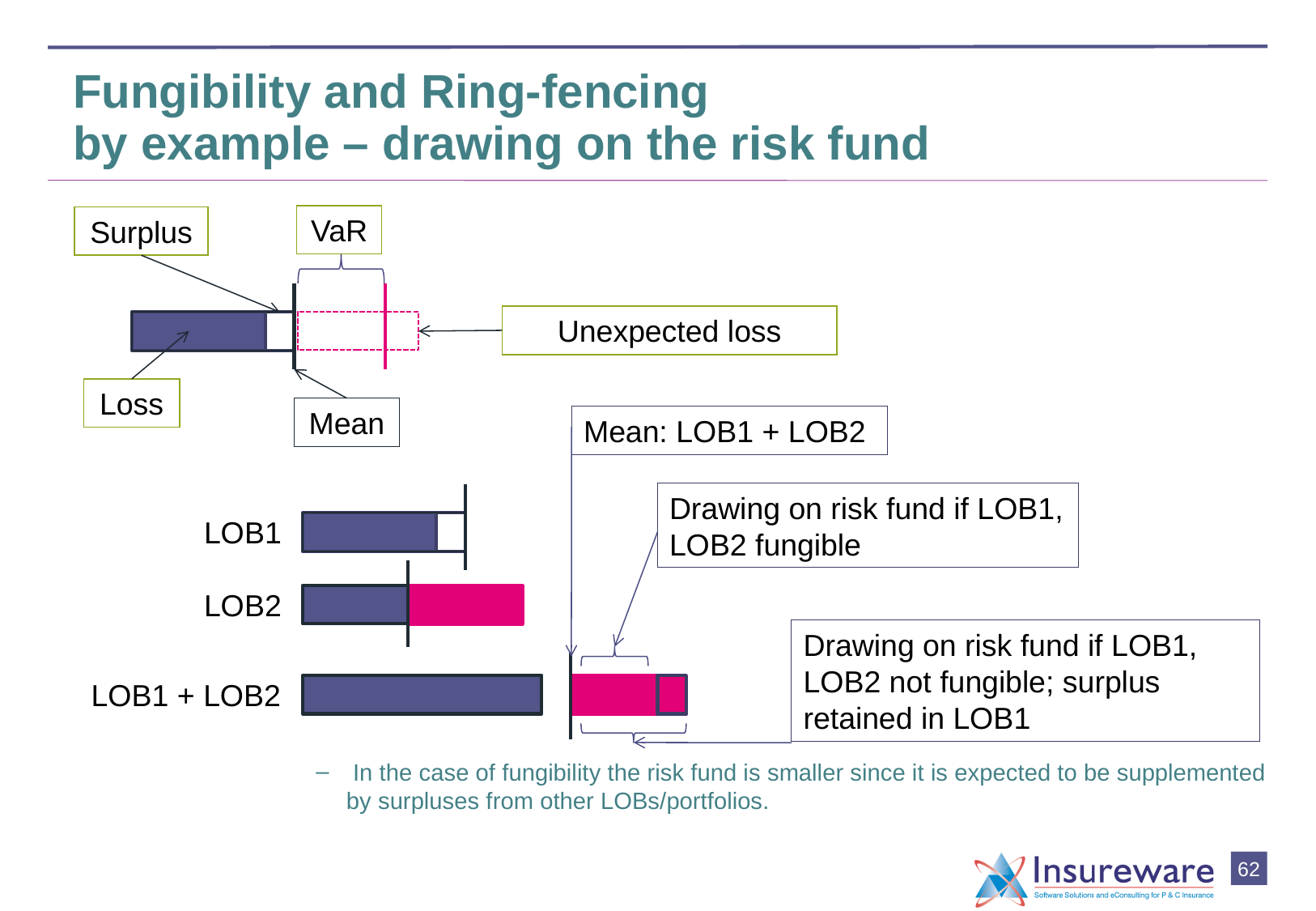

# Fungibility and Ring-fencing by example – drawing on the risk fund
VaR
Surplus

 In the case of fungibility the risk fund is smaller since it is expected to be supplemented by surpluses from other LOBs/portfolios.
Unexpected loss

Loss
Mean
Mean: LOB1 + LOB2
Drawing on risk fund if LOB1, LOB2 fungible

LOB1

LOB2
Drawing on risk fund if LOB1, LOB2 not fungible; surplus retained in LOB1

LOB1 + LOB2

62